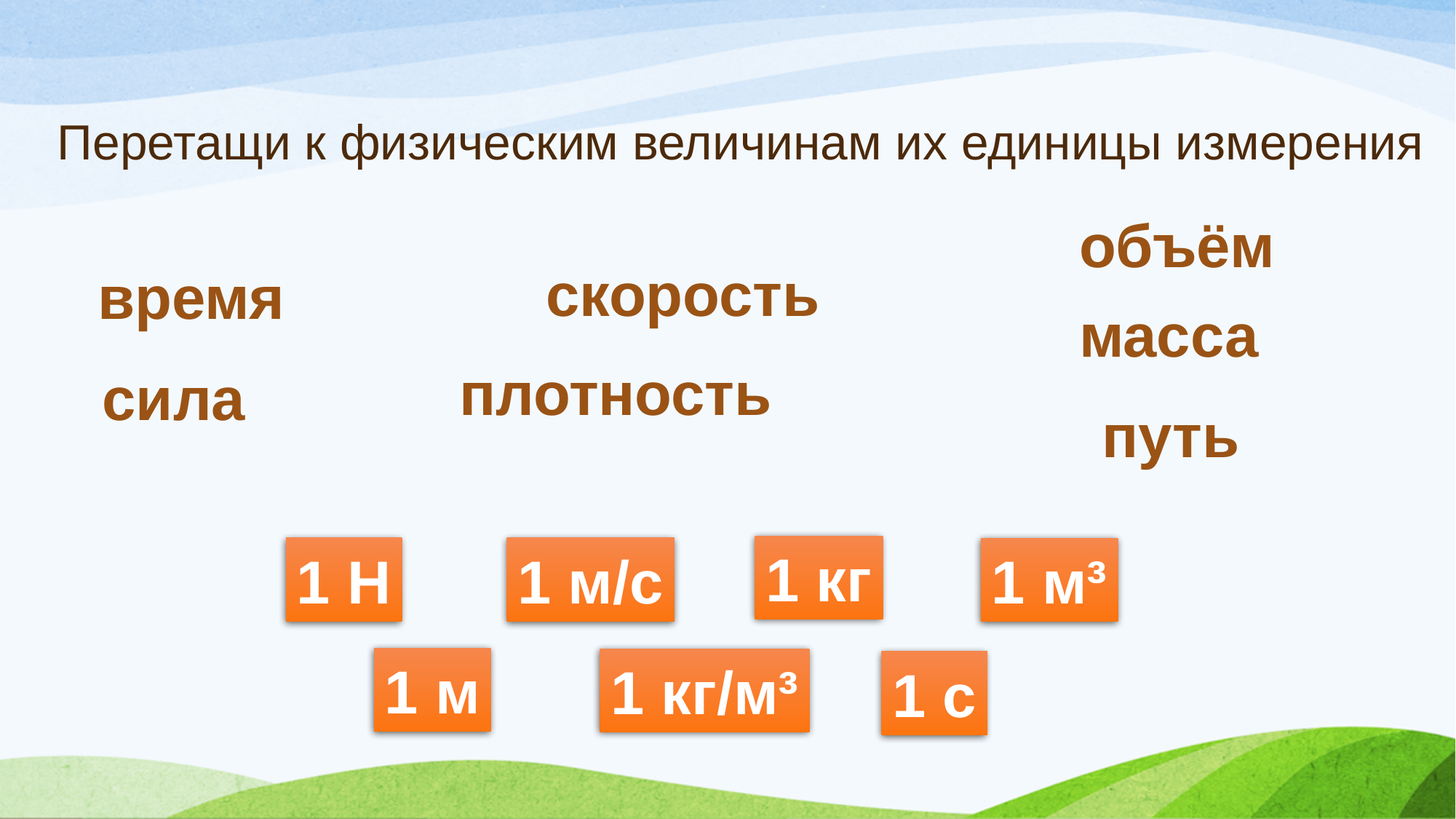

# Перетащи к физическим величинам их единицы измерения
объём
скорость
время
масса
плотность
сила
путь
1 кг
1 м/с
1 Н
1 м³
1 м
1 кг/м³
1 с